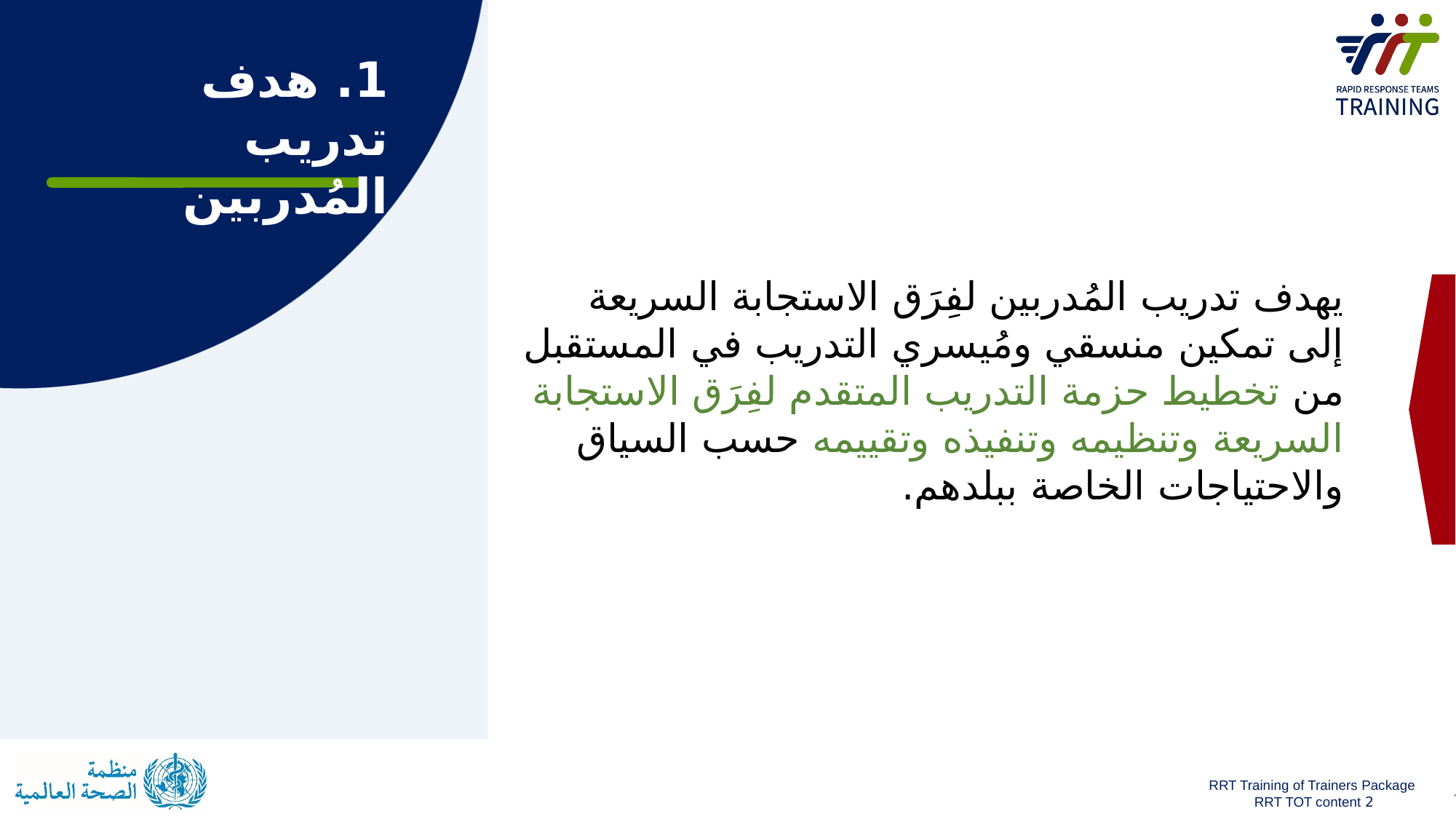

1. هدف تدريب المُدربين
يهدف تدريب المُدربين لفِرَق الاستجابة السريعة إلى تمكين منسقي ومُيسري التدريب في المستقبل من تخطيط حزمة التدريب المتقدم لفِرَق الاستجابة السريعة وتنظيمه وتنفيذه وتقييمه حسب السياق والاحتياجات الخاصة ببلدهم.